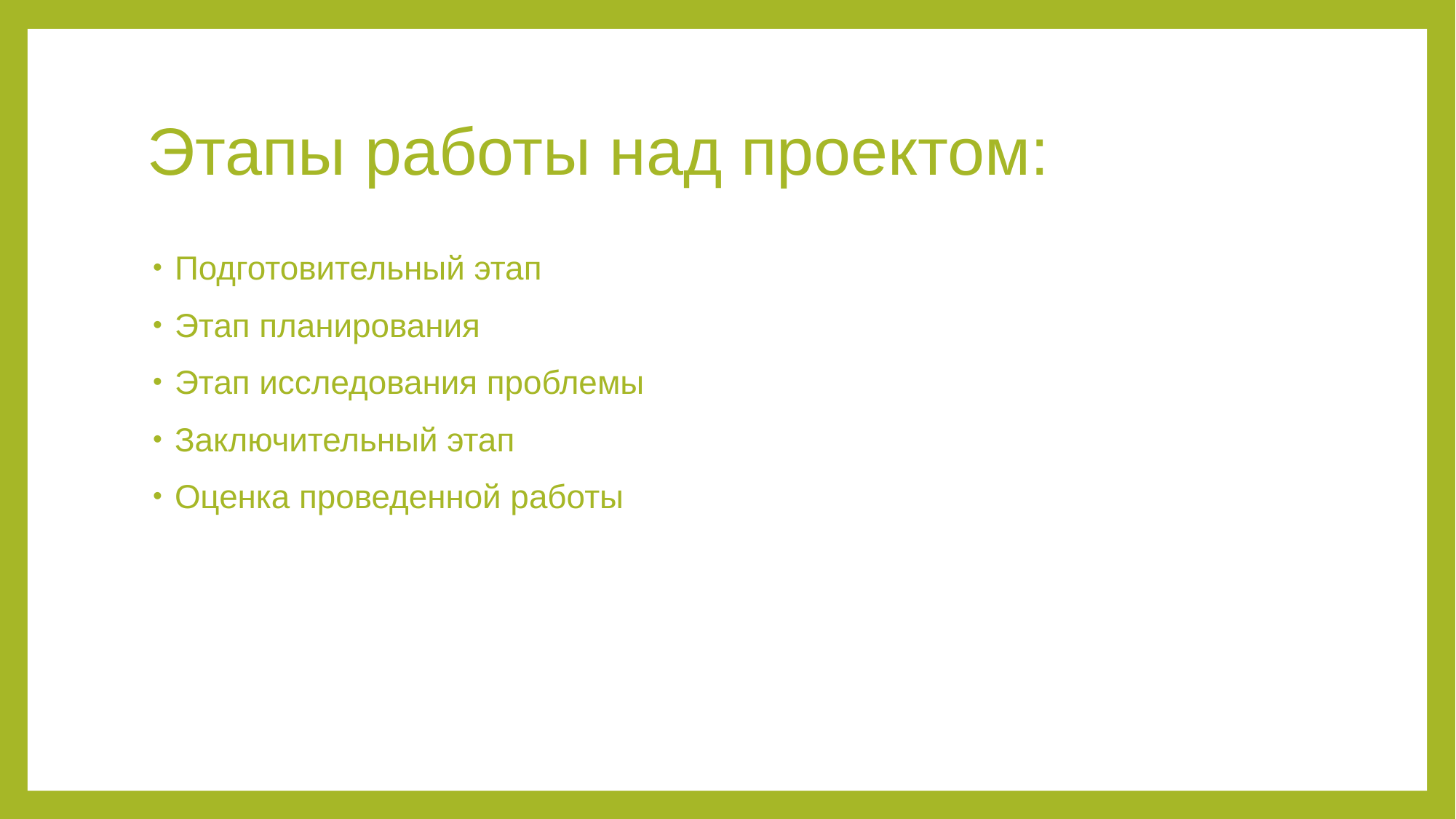

# Этапы работы над проектом:
Подготовительный этап
Этап планирования
Этап исследования проблемы
Заключительный этап
Оценка проведенной работы